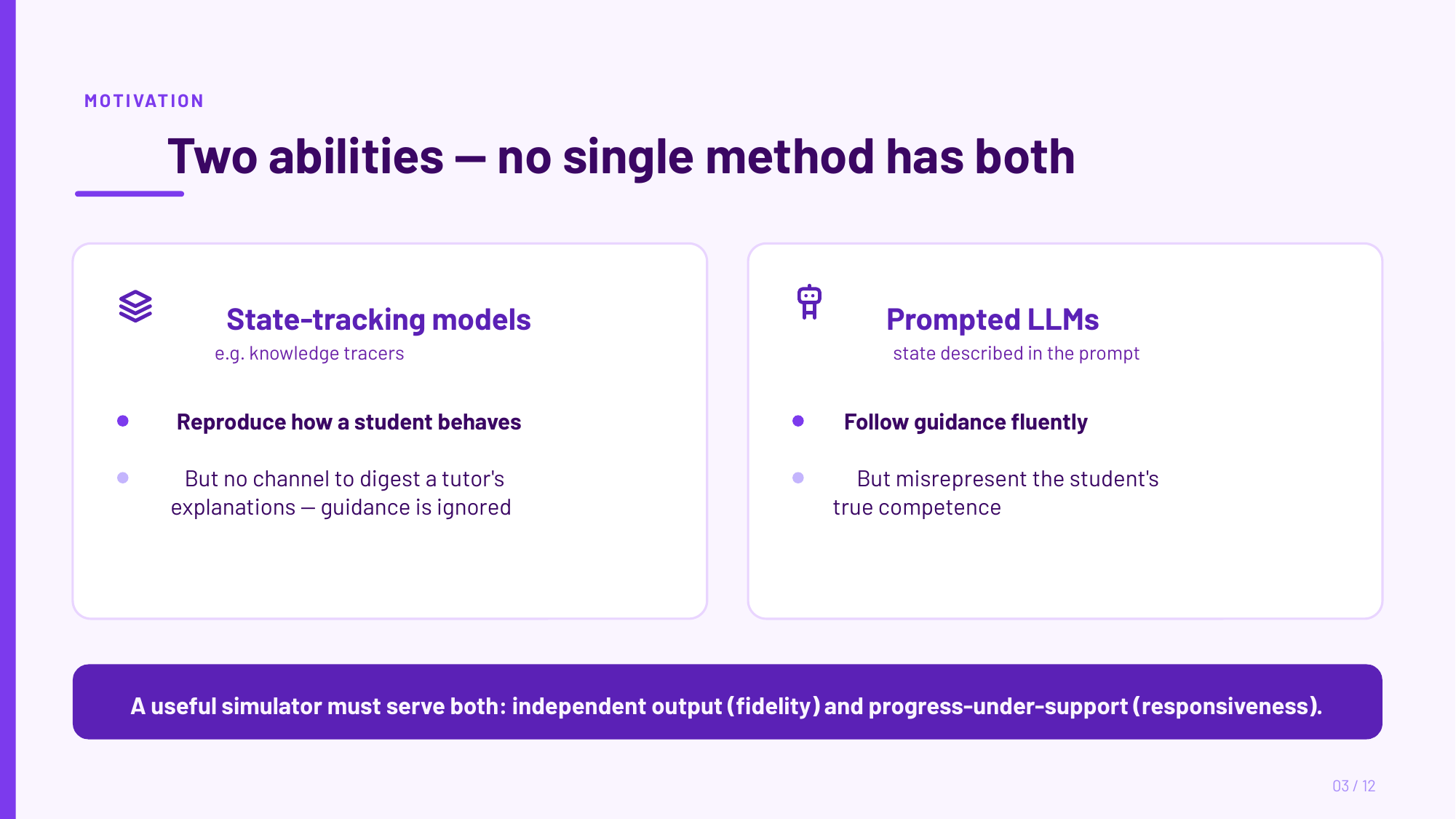

MOTIVATION
Two abilities — no single method has both

State-tracking models
e.g. knowledge tracers
Reproduce how a student behaves

But no channel to digest a tutor's

explanations — guidance is ignored

Prompted LLMs
state described in the prompt
Follow guidance fluently

But misrepresent the student's

true competence

A useful simulator must serve both: independent output (fidelity) and progress-under-support (responsiveness).
03 / 12